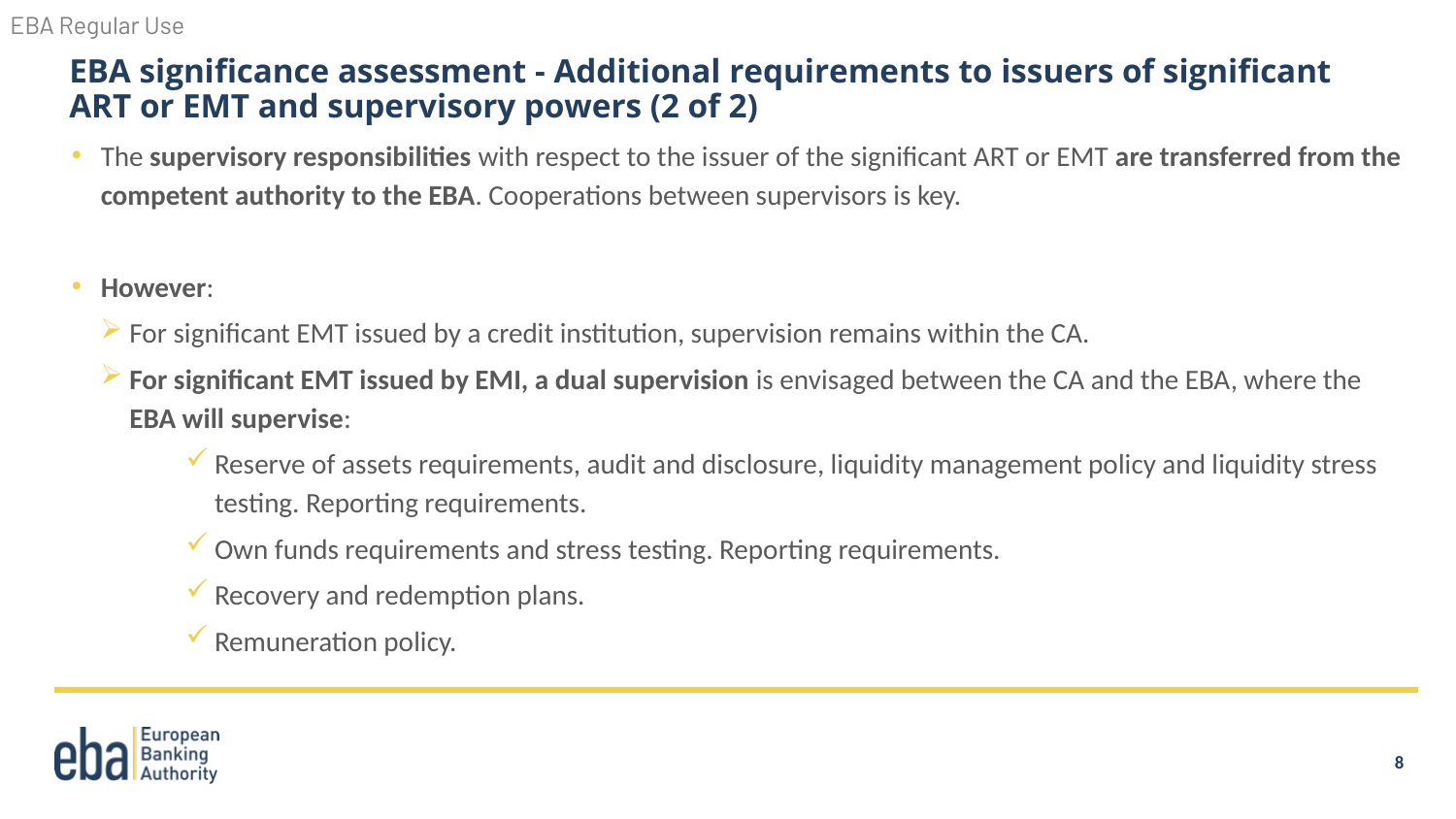

# EBA significance assessment - Additional requirements to issuers of significant ART or EMT and supervisory powers (2 of 2)
The supervisory responsibilities with respect to the issuer of the significant ART or EMT are transferred from the competent authority to the EBA. Cooperations between supervisors is key.

However:
For significant EMT issued by a credit institution, supervision remains within the CA.
For significant EMT issued by EMI, a dual supervision is envisaged between the CA and the EBA, where the EBA will supervise:
Reserve of assets requirements, audit and disclosure, liquidity management policy and liquidity stress testing. Reporting requirements.
Own funds requirements and stress testing. Reporting requirements.
Recovery and redemption plans.
Remuneration policy.
8